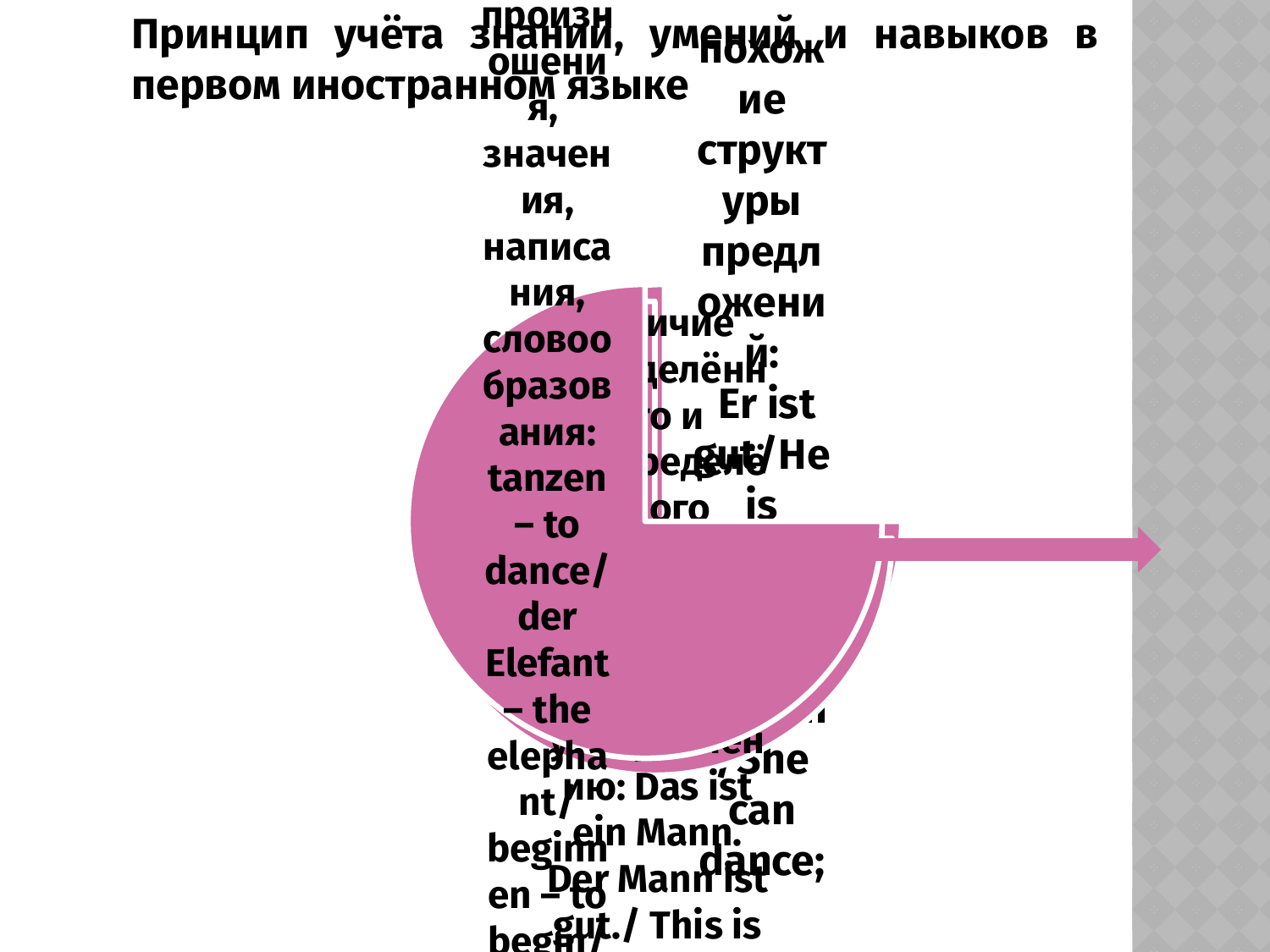

Принцип учёта знаний, умений и навыков в первом иностранном языке